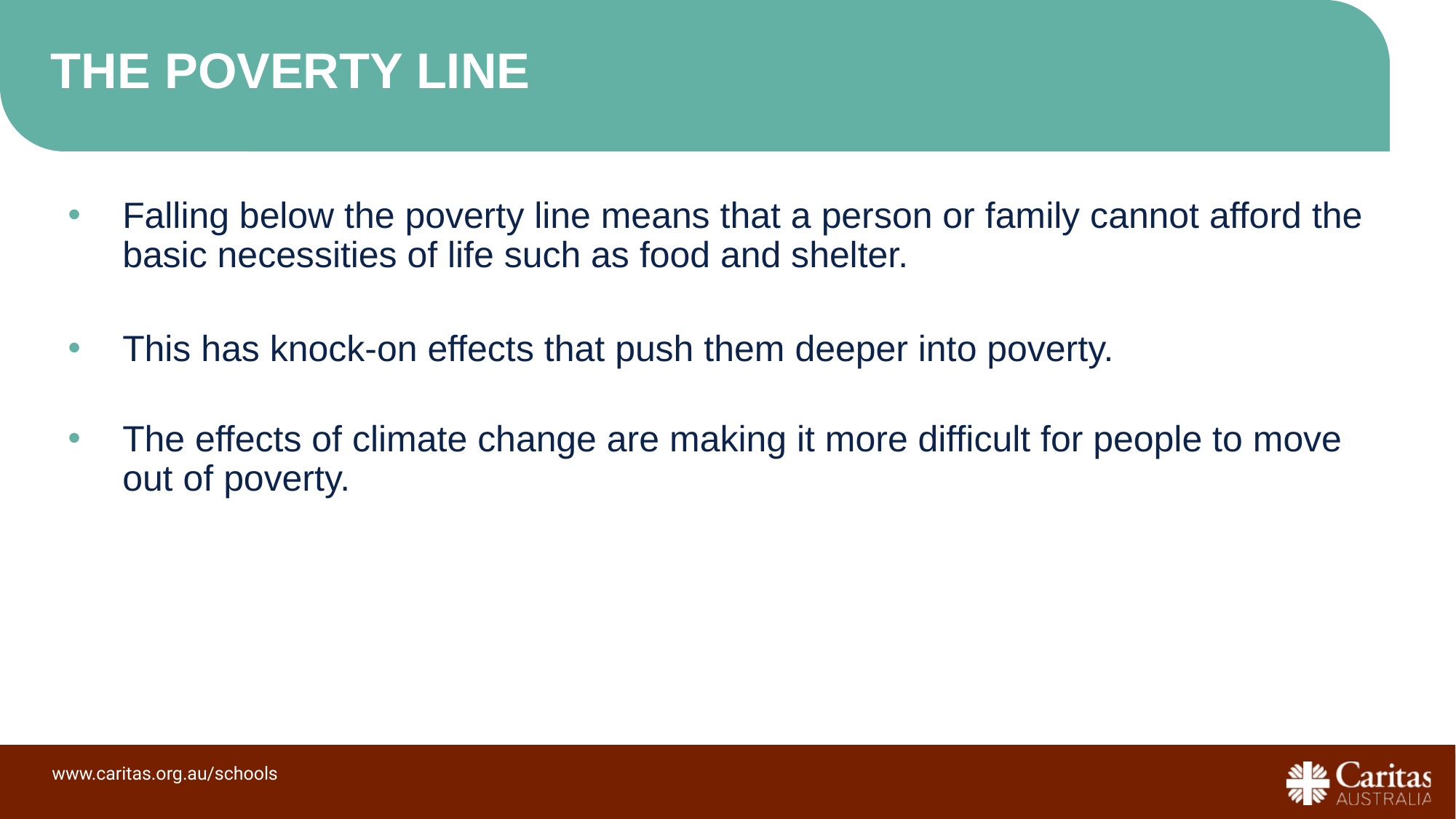

# The poverty line
Falling below the poverty line means that a person or family cannot afford the basic necessities of life such as food and shelter.
This has knock-on effects that push them deeper into poverty.
The effects of climate change are making it more difficult for people to move out of poverty.

www.caritas.org.au/schools